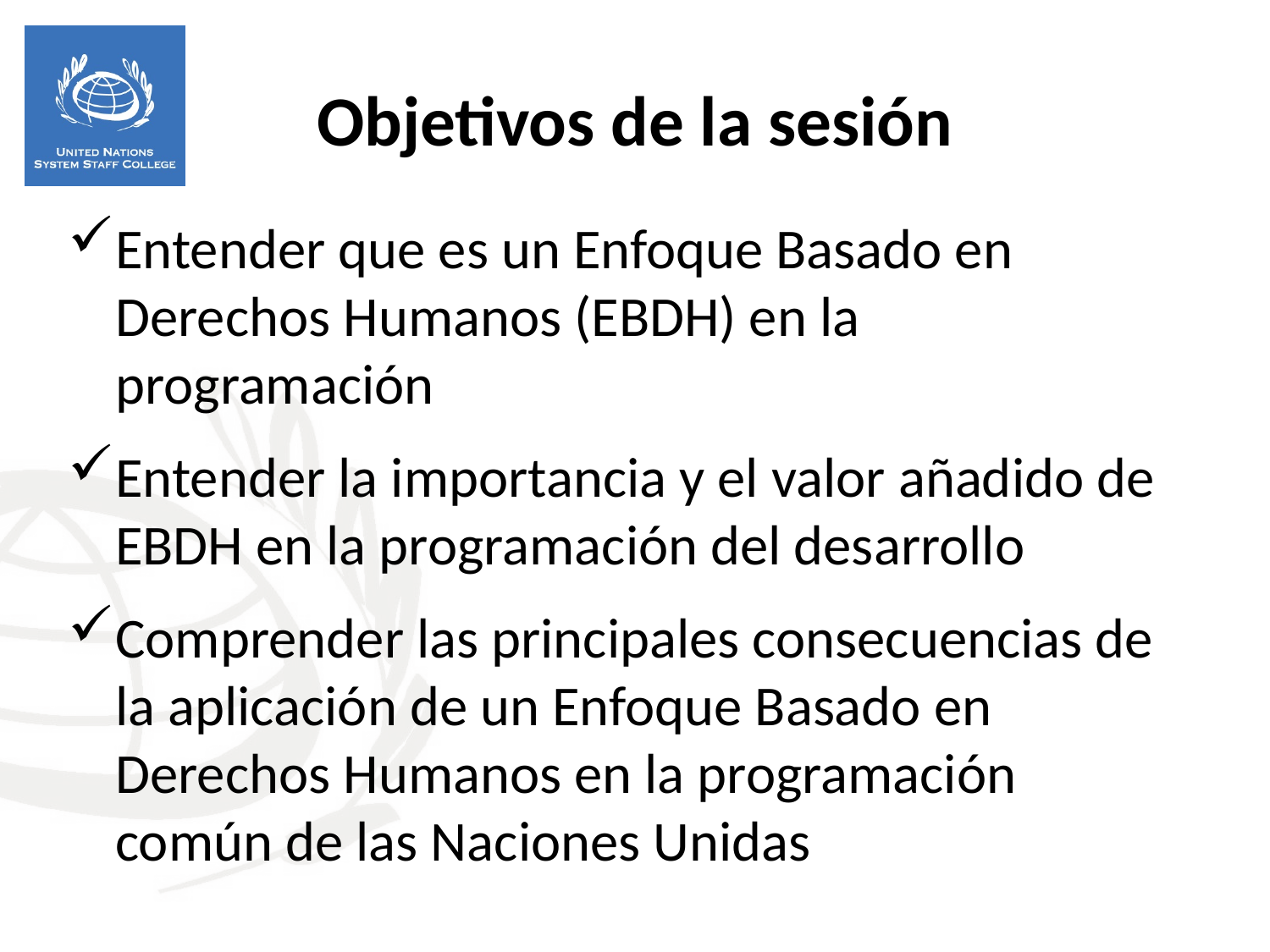

Objetivos de la sesión
Entender que es un Enfoque Basado en Derechos Humanos (EBDH) en la programación
Entender la importancia y el valor añadido de EBDH en la programación del desarrollo
Comprender las principales consecuencias de la aplicación de un Enfoque Basado en Derechos Humanos en la programación común de las Naciones Unidas